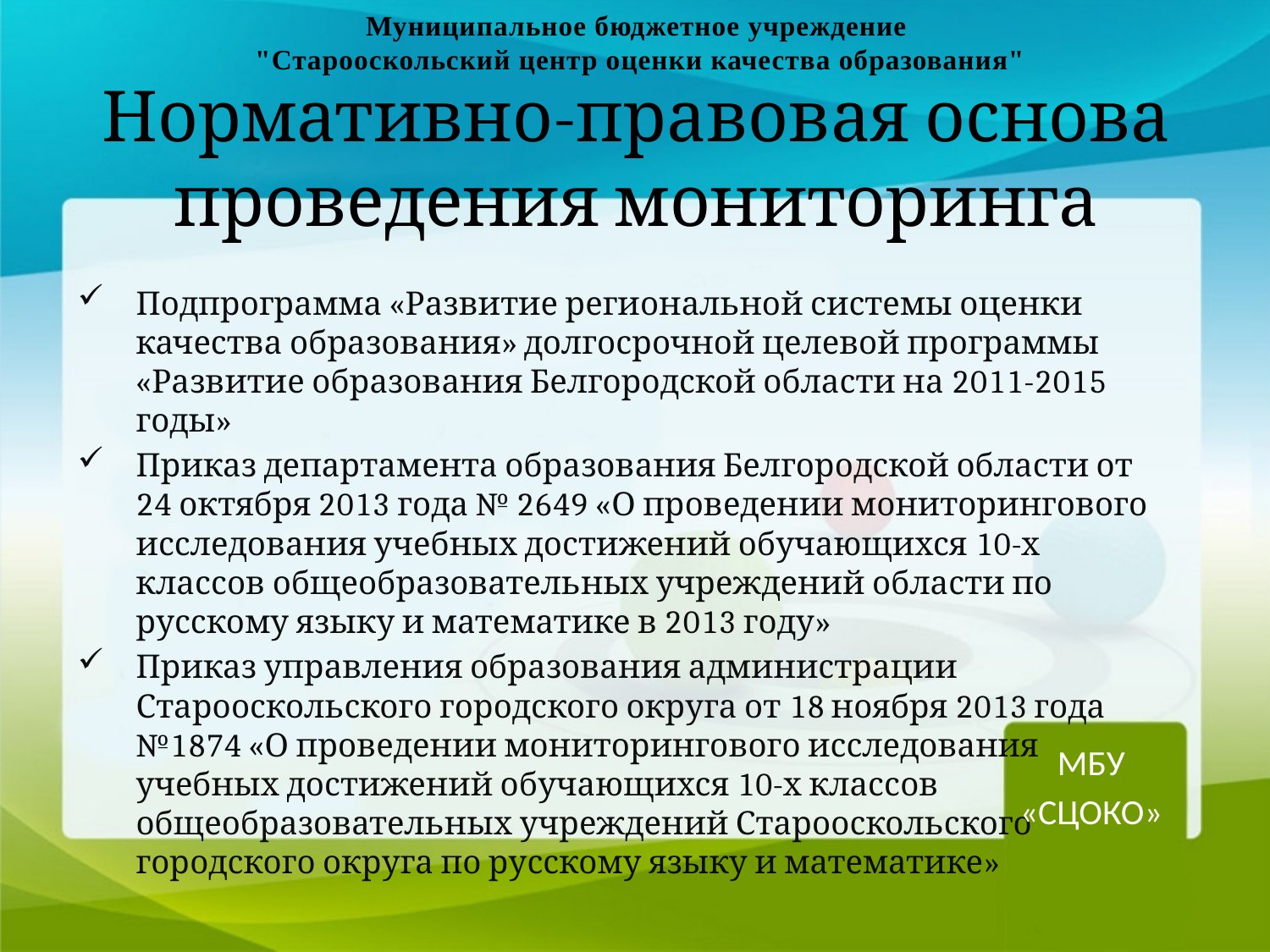

Муниципальное бюджетное учреждение
"Старооскольский центр оценки качества образования"
# Нормативно-правовая основа проведения мониторинга
Подпрограмма «Развитие региональной системы оценки качества образования» долгосрочной целевой программы «Развитие образования Белгородской области на 2011-2015 годы»
Приказ департамента образования Белгородской области от 24 октября 2013 года № 2649 «О проведении мониторингового исследования учебных достижений обучающихся 10-х классов общеобразовательных учреждений области по русскому языку и математике в 2013 году»
Приказ управления образования администрации Старооскольского городского округа от 18 ноября 2013 года №1874 «О проведении мониторингового исследования учебных достижений обучающихся 10-х классов общеобразовательных учреждений Старооскольского городского округа по русскому языку и математике»
МБУ
«СЦОКО»